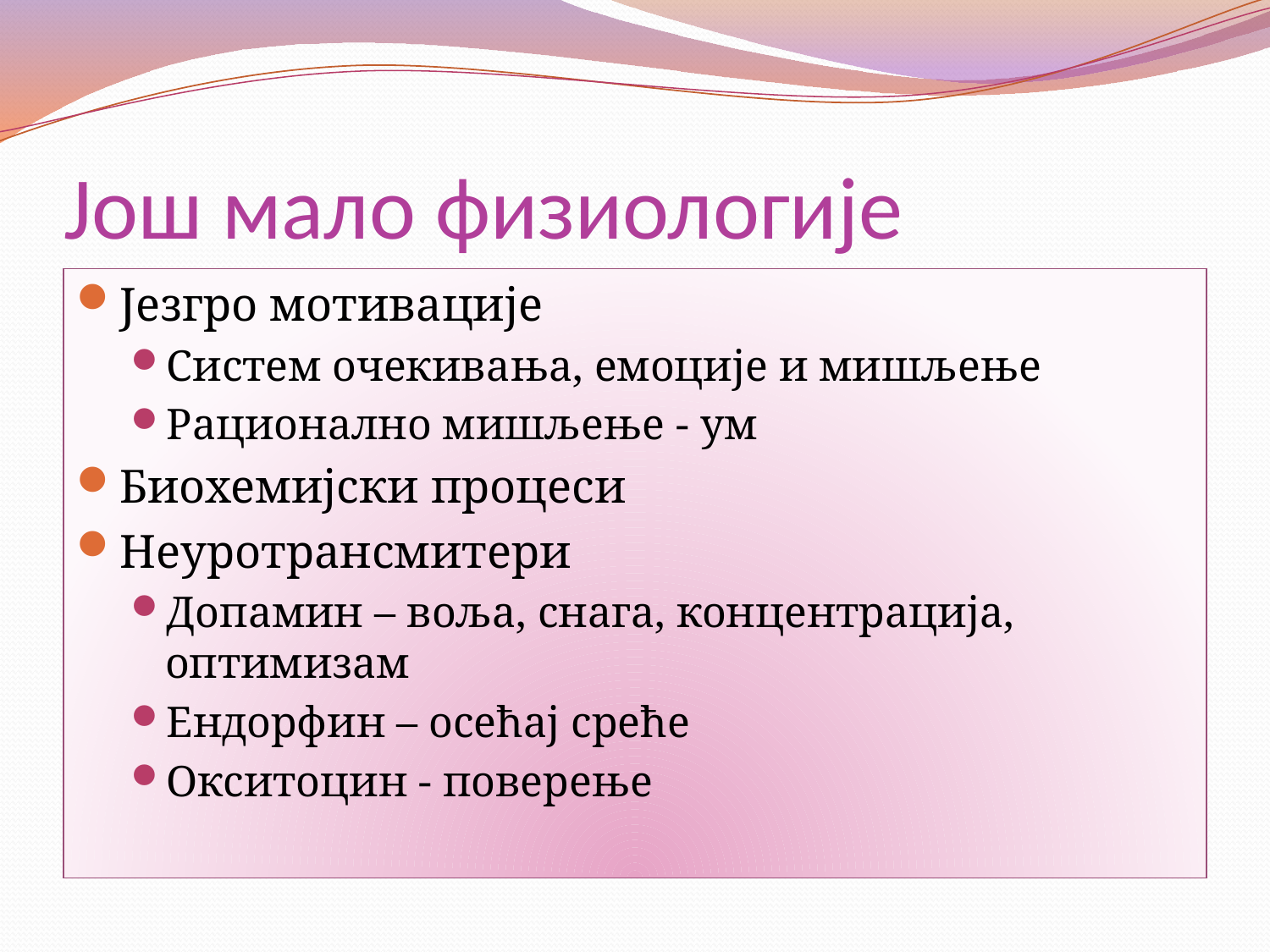

# Још мало физиологије
Језгро мотивације
Систем очекивања, емоције и мишљење
Рационално мишљење - ум
Биохемијски процеси
Неуротрансмитери
Допамин – воља, снага, концентрација, оптимизам
Ендорфин – осећај среће
Окситоцин - поверење